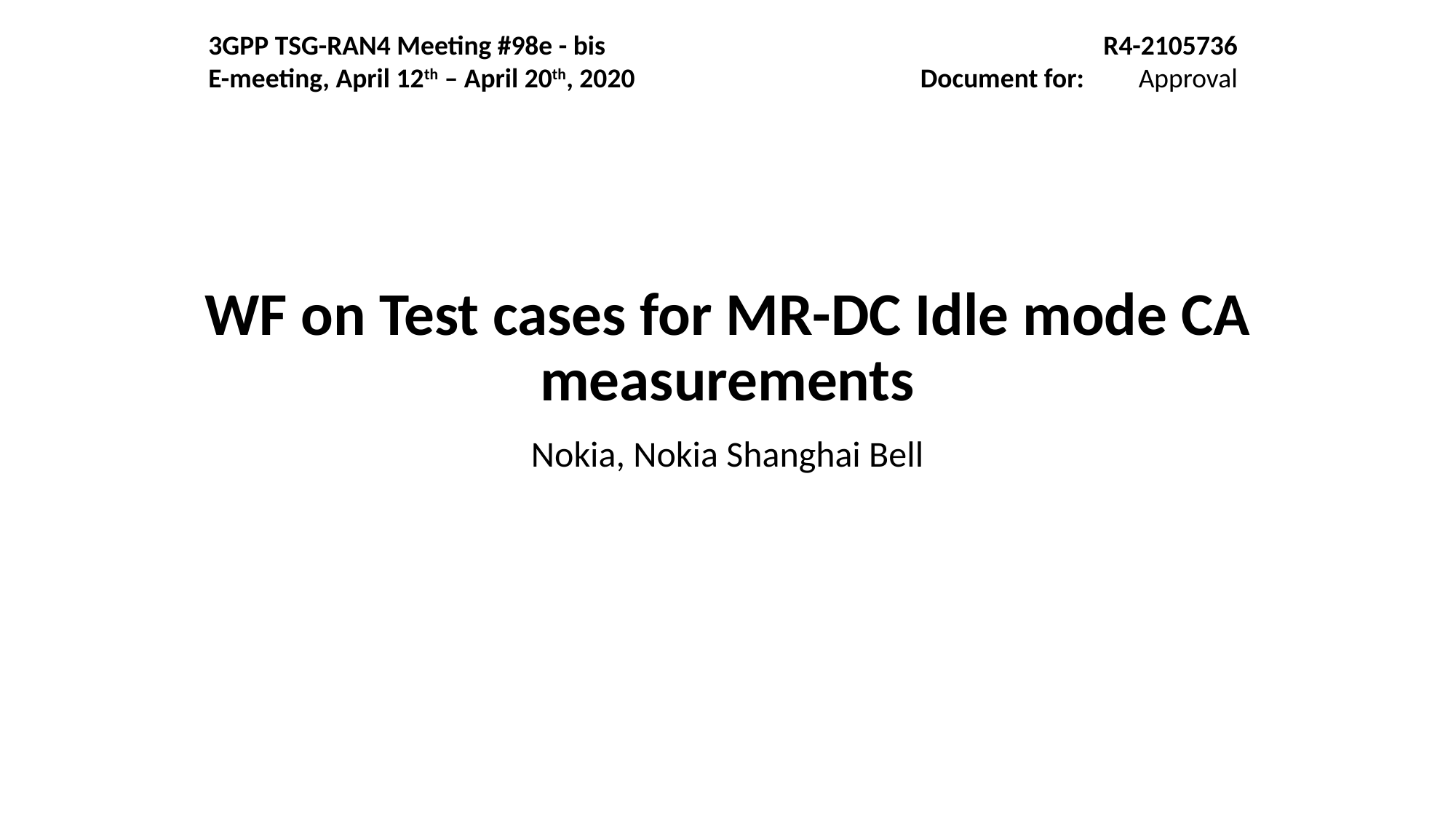

3GPP TSG-RAN4 Meeting #98e - bis
E-meeting, April 12th – April 20th, 2020
R4-2105736
Document for:	Approval
# WF on Test cases for MR-DC Idle mode CA measurements
Nokia, Nokia Shanghai Bell